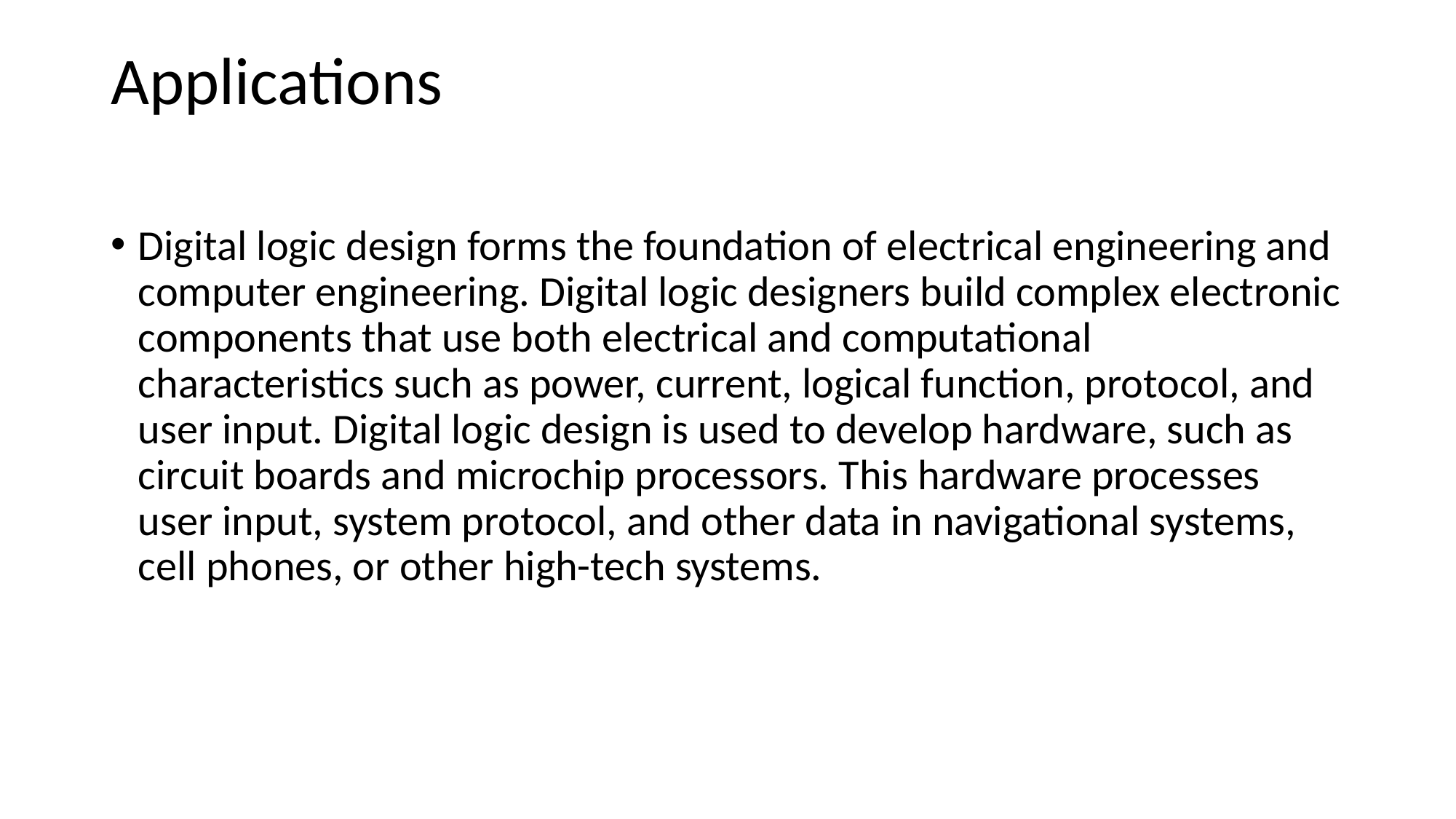

# Applications
Digital logic design forms the foundation of electrical engineering and computer engineering. Digital logic designers build complex electronic components that use both electrical and computational characteristics such as power, current, logical function, protocol, and user input. Digital logic design is used to develop hardware, such as circuit boards and microchip processors. This hardware processes user input, system protocol, and other data in navigational systems, cell phones, or other high-tech systems.